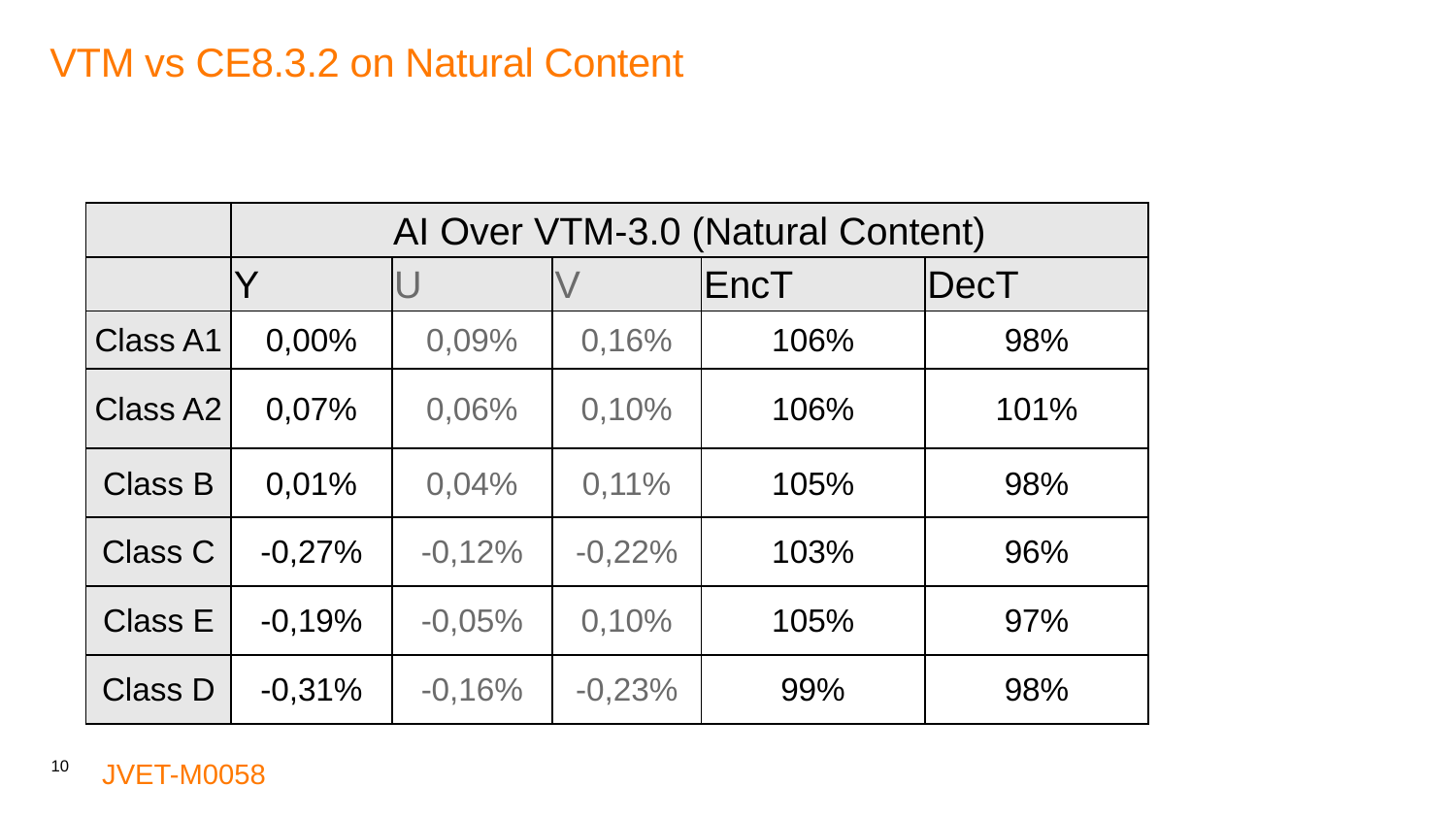

# VTM vs CE8.3.2 on Natural Content
|  | AI Over VTM-3.0 (Natural Content) |  |  |  |  |
| --- | --- | --- | --- | --- | --- |
|  | Y | U | V | EncT | DecT |
| Class A1 | 0,00% | 0,09% | 0,16% | 106% | 98% |
| Class A2 | 0,07% | 0,06% | 0,10% | 106% | 101% |
| Class B | 0,01% | 0,04% | 0,11% | 105% | 98% |
| Class C | -0,27% | -0,12% | -0,22% | 103% | 96% |
| Class E | -0,19% | -0,05% | 0,10% | 105% | 97% |
| Class D | -0,31% | -0,16% | -0,23% | 99% | 98% |